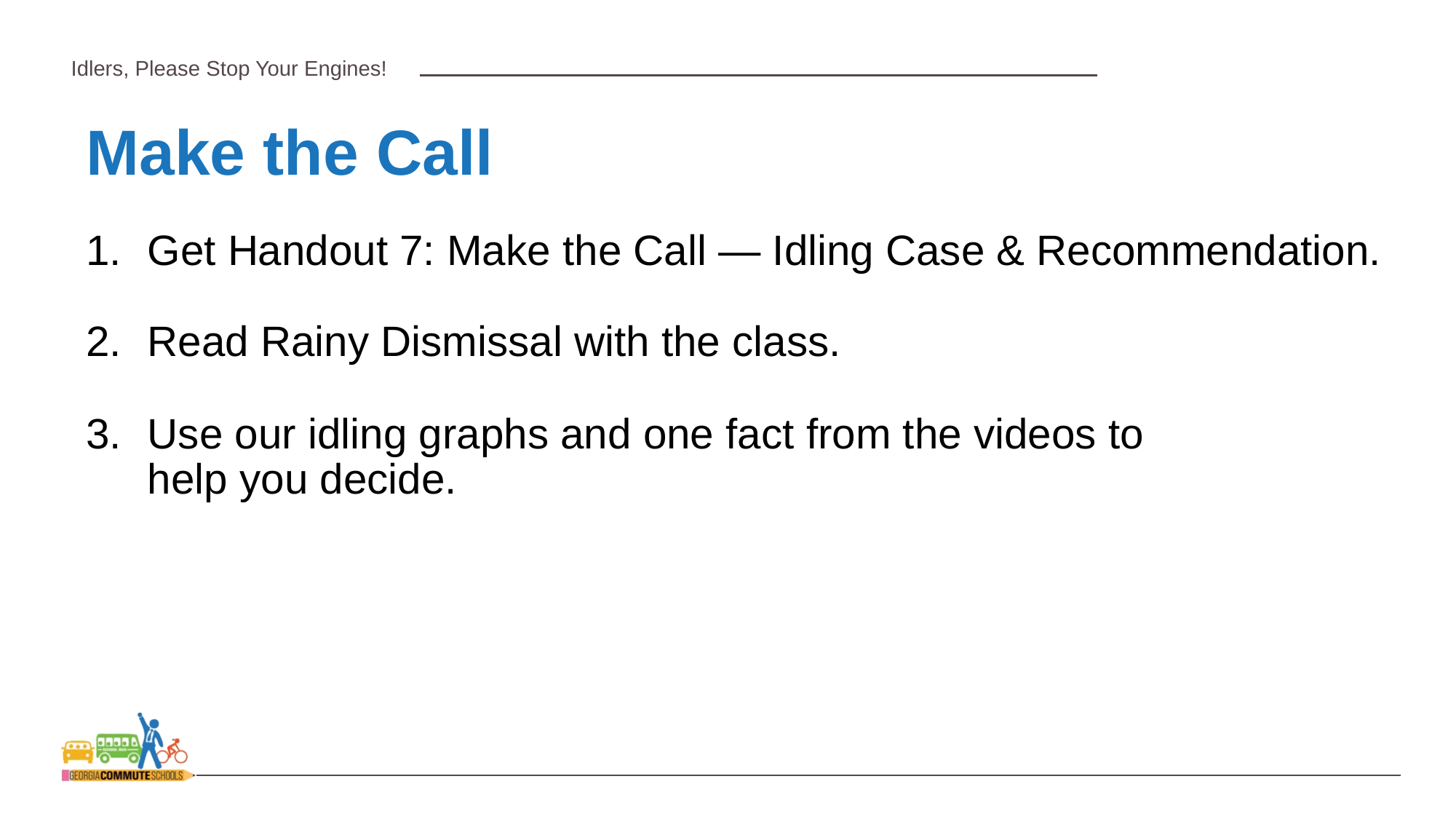

Make the Call
Get Handout 7: Make the Call — Idling Case & Recommendation.

Read Rainy Dismissal with the class.

Use our idling graphs and one fact from the videos to
help you decide.